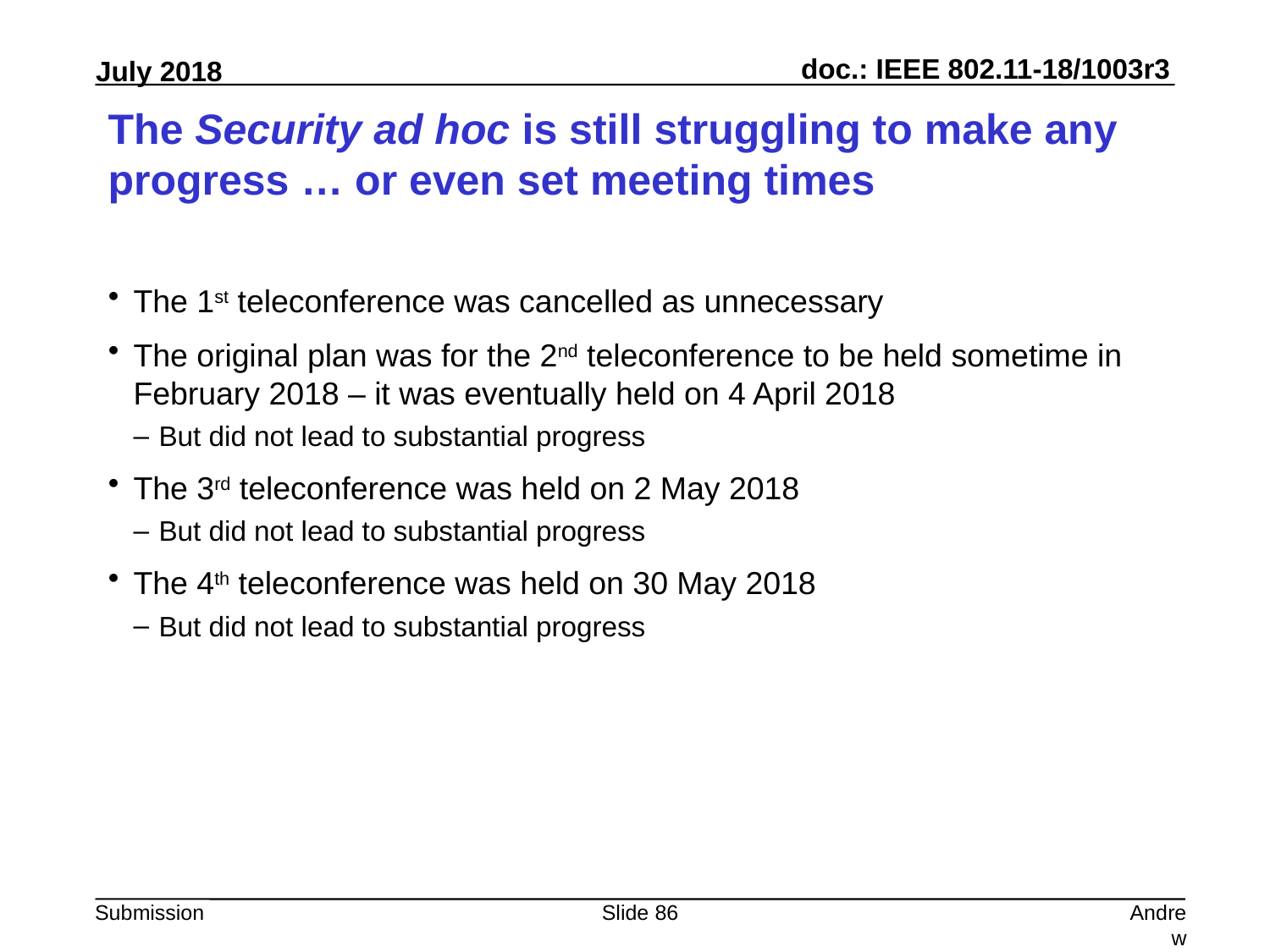

# The Security ad hoc is still struggling to make any progress … or even set meeting times
The 1st teleconference was cancelled as unnecessary
The original plan was for the 2nd teleconference to be held sometime in February 2018 – it was eventually held on 4 April 2018
But did not lead to substantial progress
The 3rd teleconference was held on 2 May 2018
But did not lead to substantial progress
The 4th teleconference was held on 30 May 2018
But did not lead to substantial progress
Slide 86
Andrew Myles, Cisco